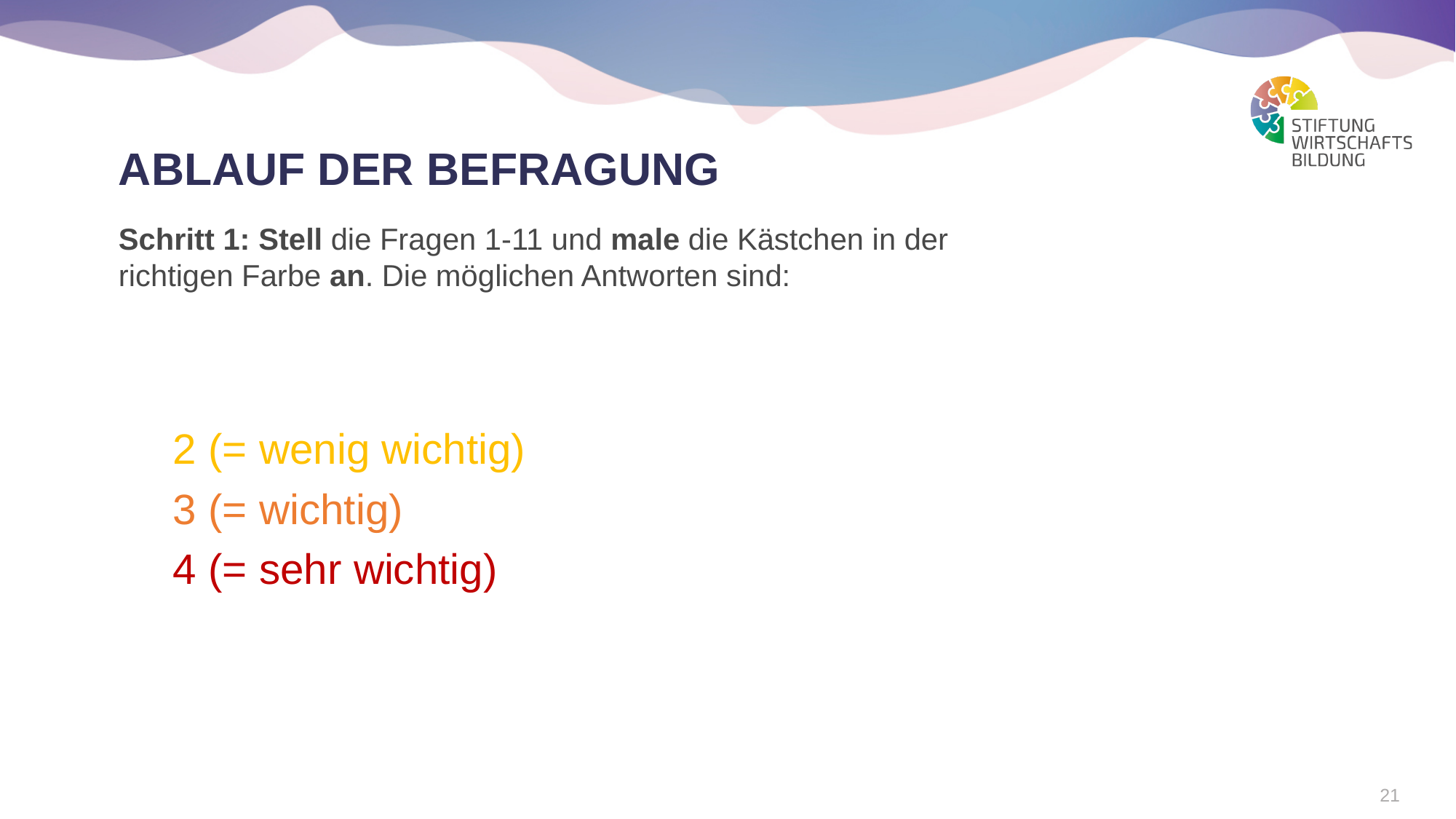

Ablauf Der Befragung
Schritt 1: Stell die Fragen 1-11 und male die Kästchen in der richtigen Farbe an. Die möglichen Antworten sind:

1 (= nicht wichtig)
2 (= wenig wichtig)
3 (= wichtig)
4 (= sehr wichtig)
21